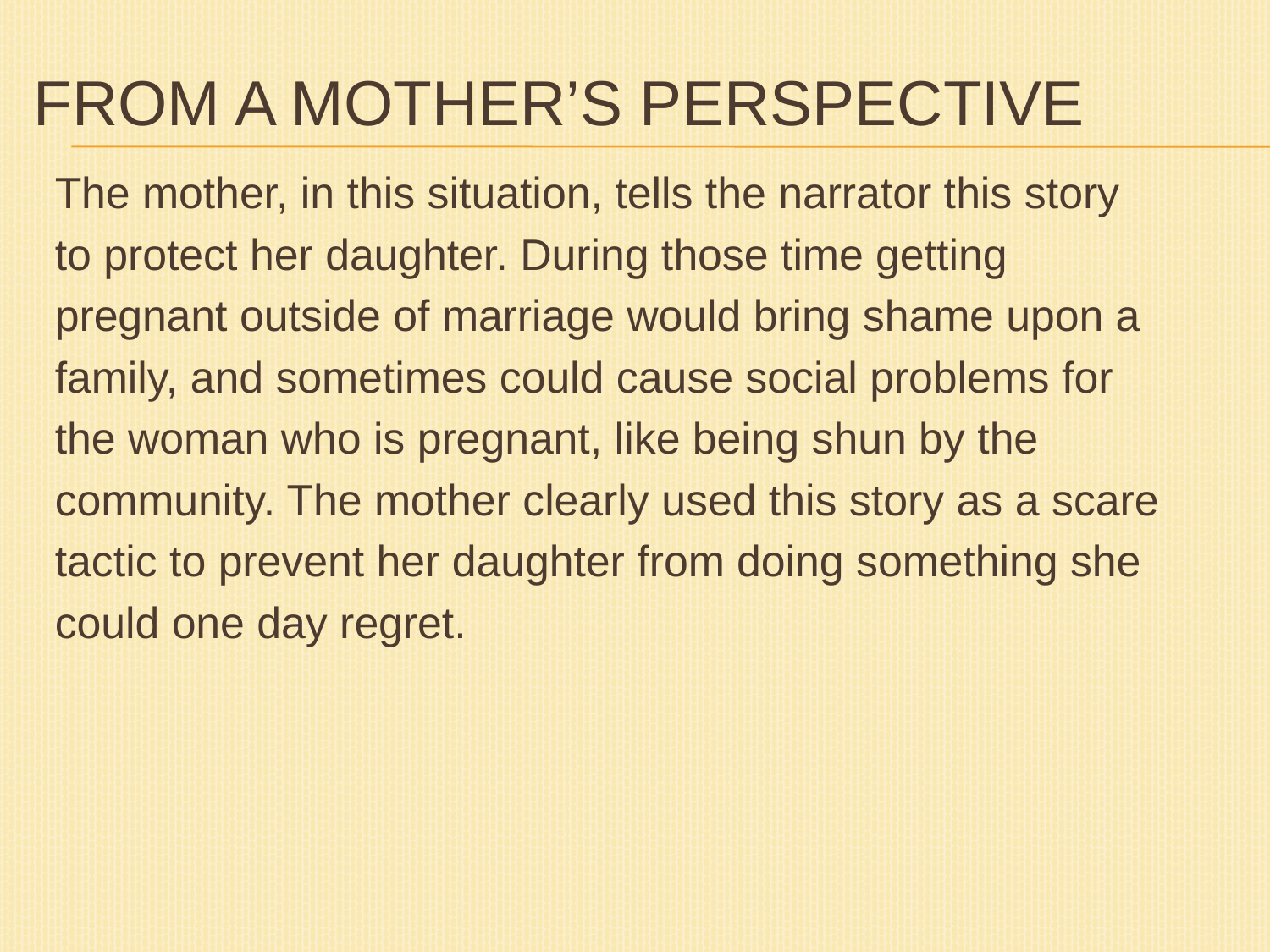

# From a mother’s perspective
The mother, in this situation, tells the narrator this story
to protect her daughter. During those time getting
pregnant outside of marriage would bring shame upon a
family, and sometimes could cause social problems for
the woman who is pregnant, like being shun by the
community. The mother clearly used this story as a scare
tactic to prevent her daughter from doing something she
could one day regret.